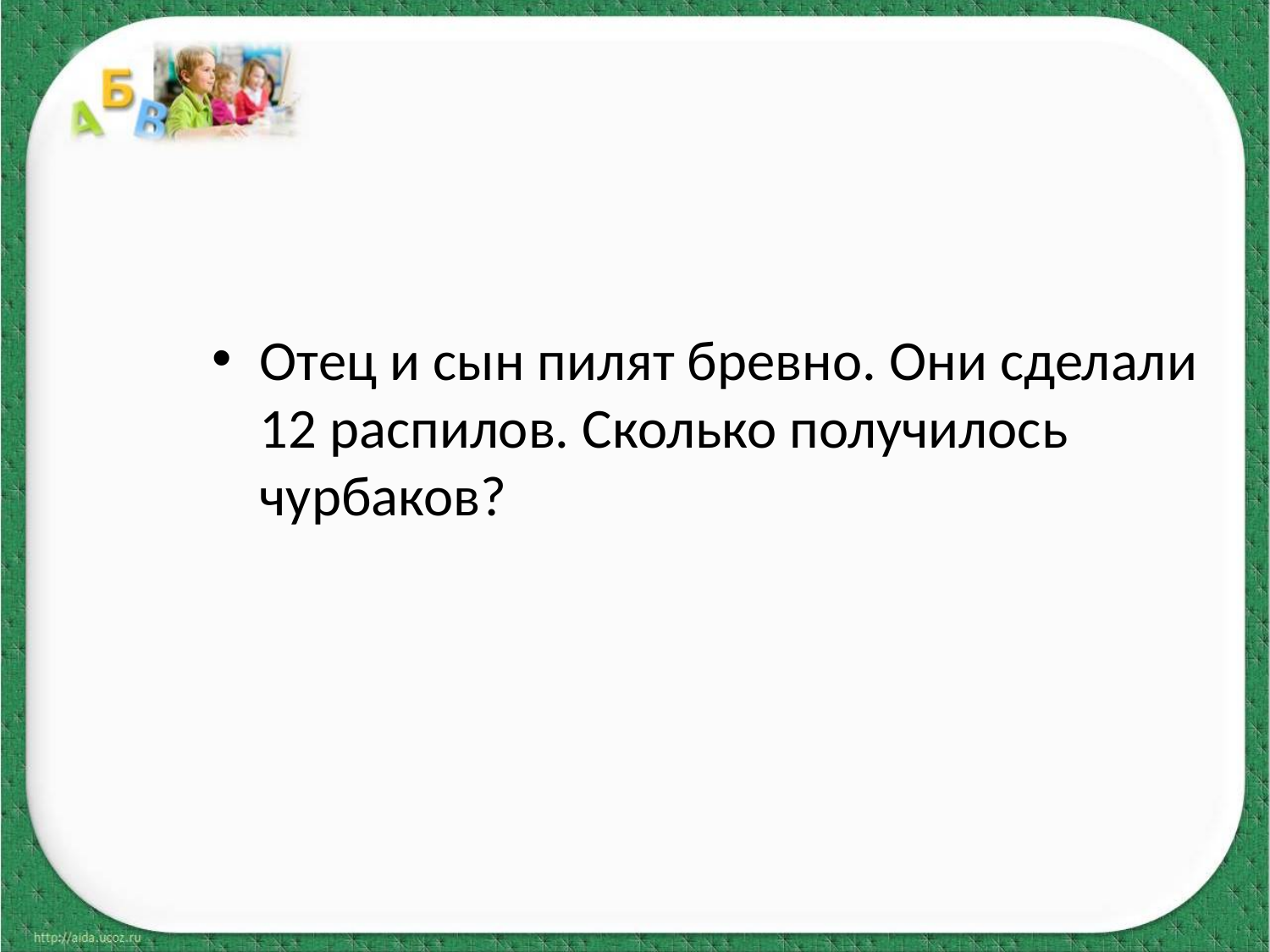

Отец и сын пилят бревно. Они сделали 12 распилов. Сколько получилось чурбаков?